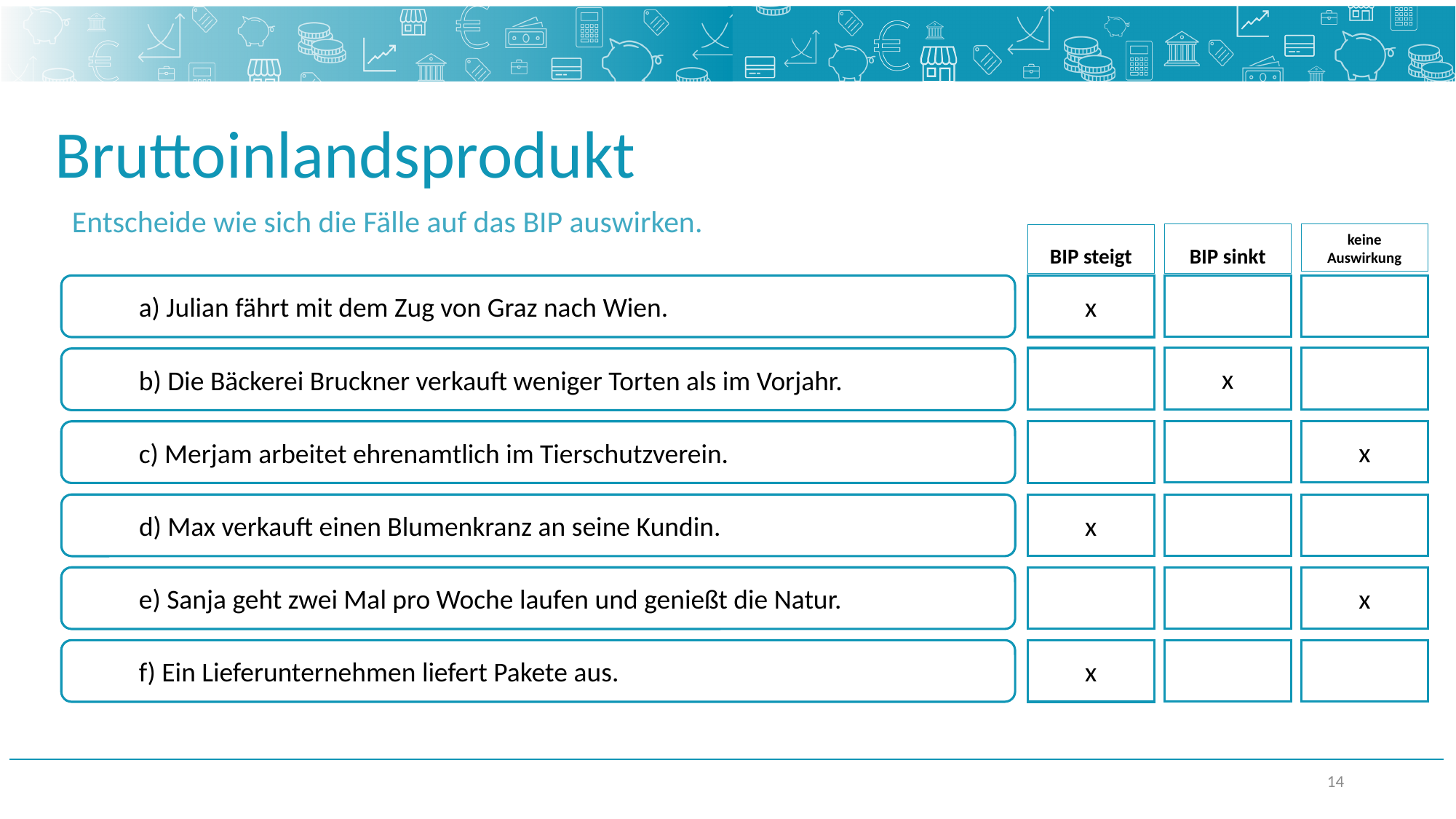

# Bruttoinlandsprodukt
Entscheide wie sich die Fälle auf das BIP auswirken.
BIP sinkt
keine Auswirkung
BIP steigt
a) Julian fährt mit dem Zug von Graz nach Wien.

x
x

b) Die Bäckerei Bruckner verkauft weniger Torten als im Vorjahr.

x
c) Merjam arbeitet ehrenamtlich im Tierschutzverein.

d) Max verkauft einen Blumenkranz an seine Kundin.

x
e) Sanja geht zwei Mal pro Woche laufen und genießt die Natur.

x

f) Ein Lieferunternehmen liefert Pakete aus.

x
14